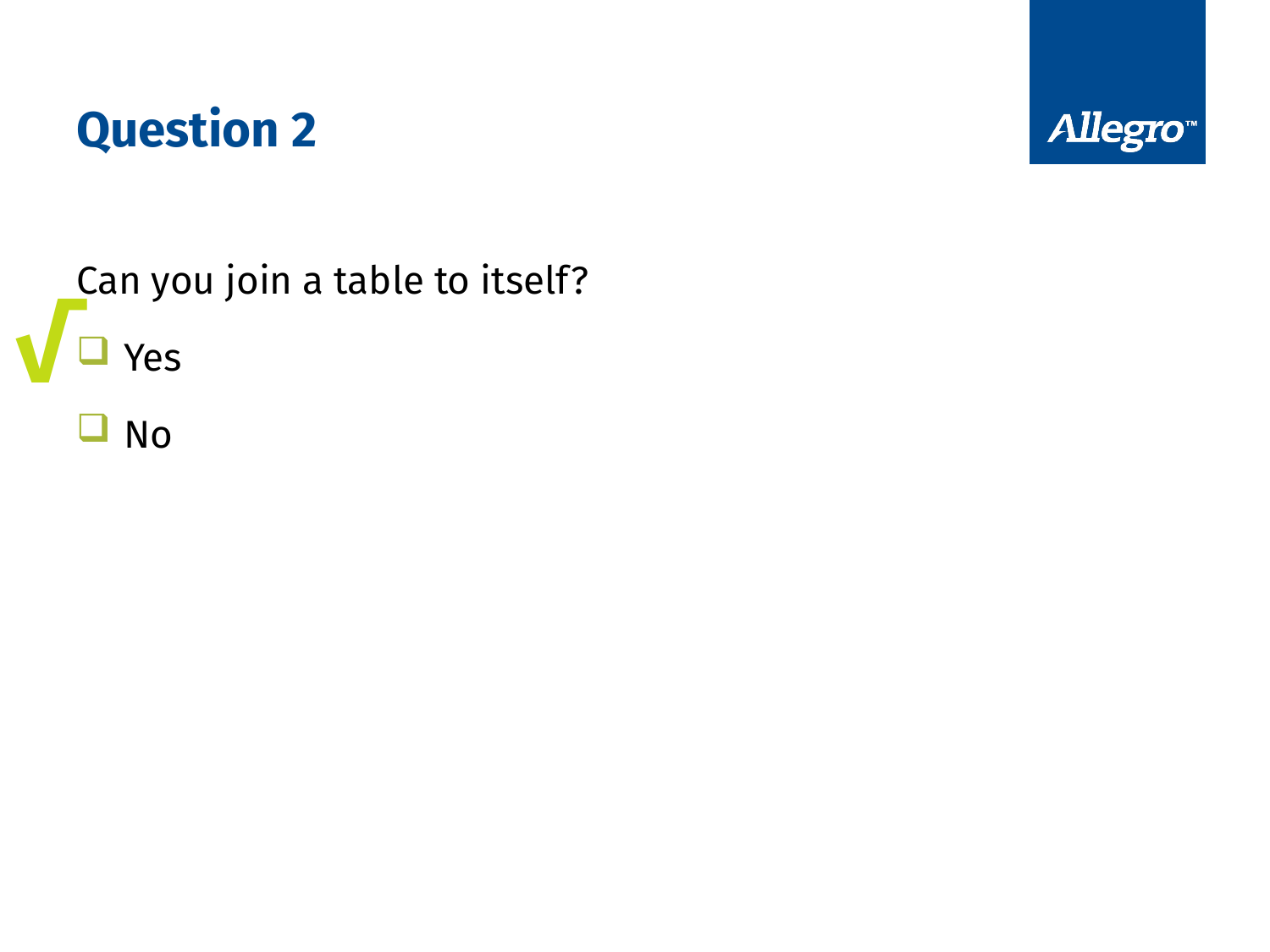

# Question 2

Can you join a table to itself?
Yes
No
√